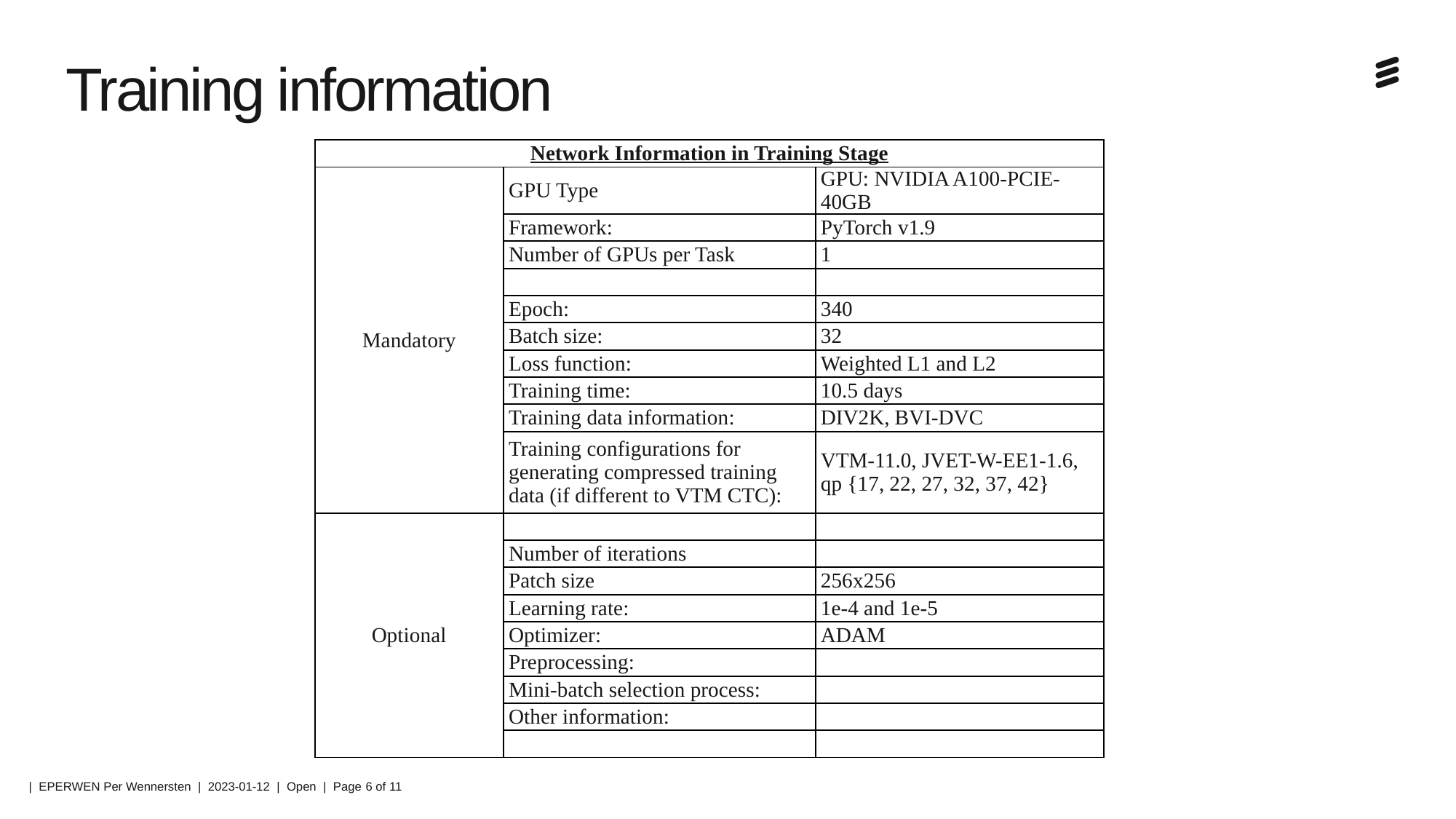

# Training information
|  |  |  |
| --- | --- | --- |
| Network Information in Training Stage |  |  |
| Mandatory | GPU Type | GPU: NVIDIA A100-PCIE-40GB |
|  | Framework: | PyTorch v1.9 |
|  | Number of GPUs per Task | 1 |
|  |  |  |
|  | Epoch: | 340 |
|  | Batch size: | 32 |
|  | Loss function: | Weighted L1 and L2 |
|  | Training time: | 10.5 days |
|  | Training data information: | DIV2K, BVI-DVC |
|  | Training configurations for generating compressed training data (if different to VTM CTC): | VTM-11.0, JVET-W-EE1-1.6, qp {17, 22, 27, 32, 37, 42} |
| Optional |  |  |
|  | Number of iterations |  |
|  | Patch size | 256x256 |
|  | Learning rate: | 1e-4 and 1e-5 |
|  | Optimizer: | ADAM |
|  | Preprocessing: |  |
|  | Mini-batch selection process: |  |
|  | Other information: |  |
|  |  |  |